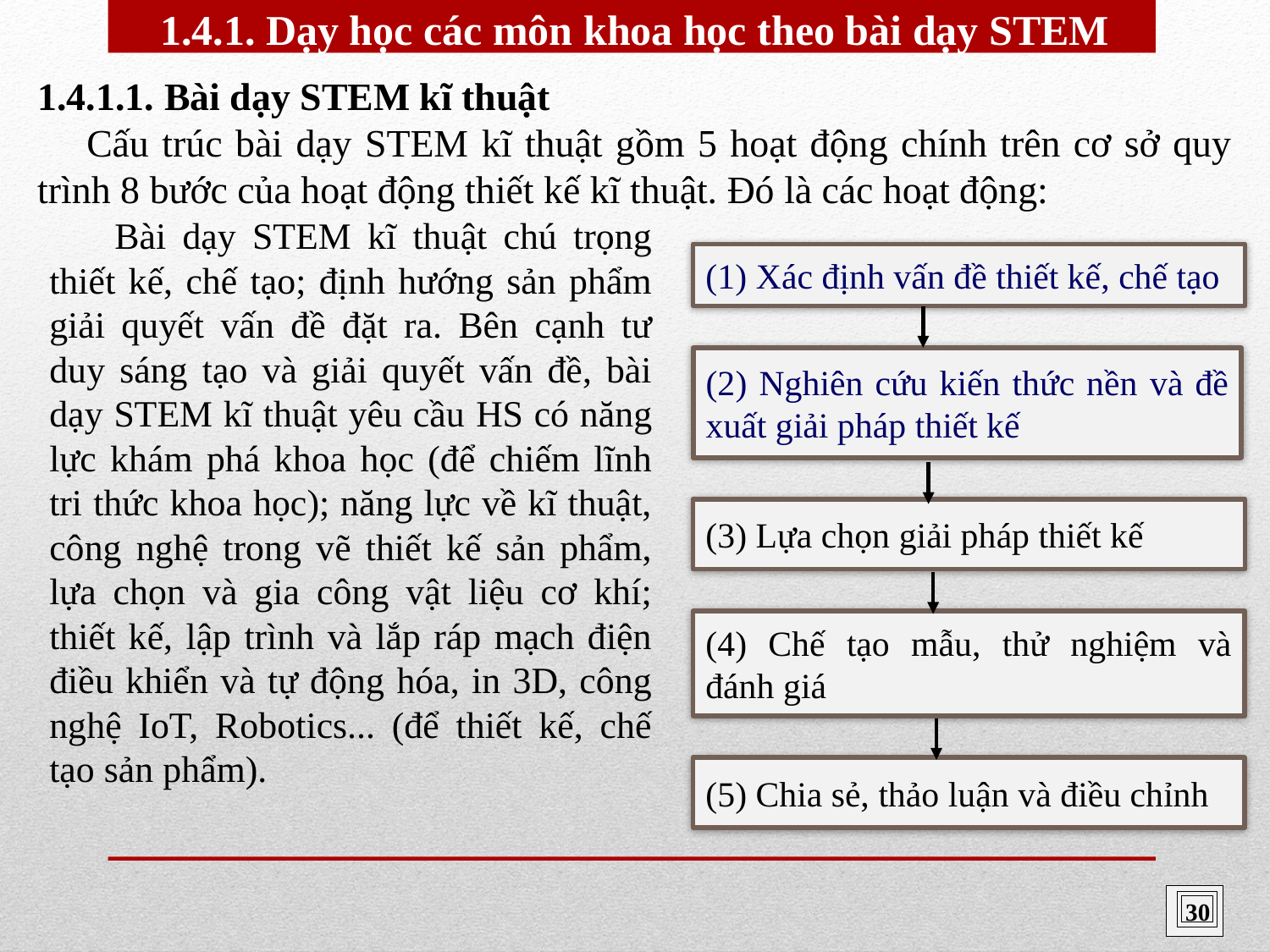

1.4.1. Dạy học các môn khoa học theo bài dạy STEM
1.4.1.1.	Bài dạy STEM kĩ thuật
	Cấu trúc bài dạy STEM kĩ thuật gồm 5 hoạt động chính trên cơ sở quy trình 8 bước của hoạt động thiết kế kĩ thuật. Đó là các hoạt động:
    Bài dạy STEM kĩ thuật chú trọng thiết kế, chế tạo; định hướng sản phẩm giải quyết vấn đề đặt ra. Bên cạnh tư duy sáng tạo và giải quyết vấn đề, bài dạy STEM kĩ thuật yêu cầu HS có năng lực khám phá khoa học (để chiếm lĩnh tri thức khoa học); năng lực về kĩ thuật, công nghệ trong vẽ thiết kế sản phẩm, lựa chọn và gia công vật liệu cơ khí; thiết kế, lập trình và lắp ráp mạch điện điều khiển và tự động hóa, in 3D, công nghệ IoT, Robotics... (để thiết kế, chế tạo sản phẩm).
(1) Xác định vấn đề thiết kế, chế tạo
(2) Nghiên cứu kiến thức nền và đề xuất giải pháp thiết kế
(3) Lựa chọn giải pháp thiết kế
(4) Chế tạo mẫu, thử nghiệm và đánh giá
(5) Chia sẻ, thảo luận và điều chỉnh
30